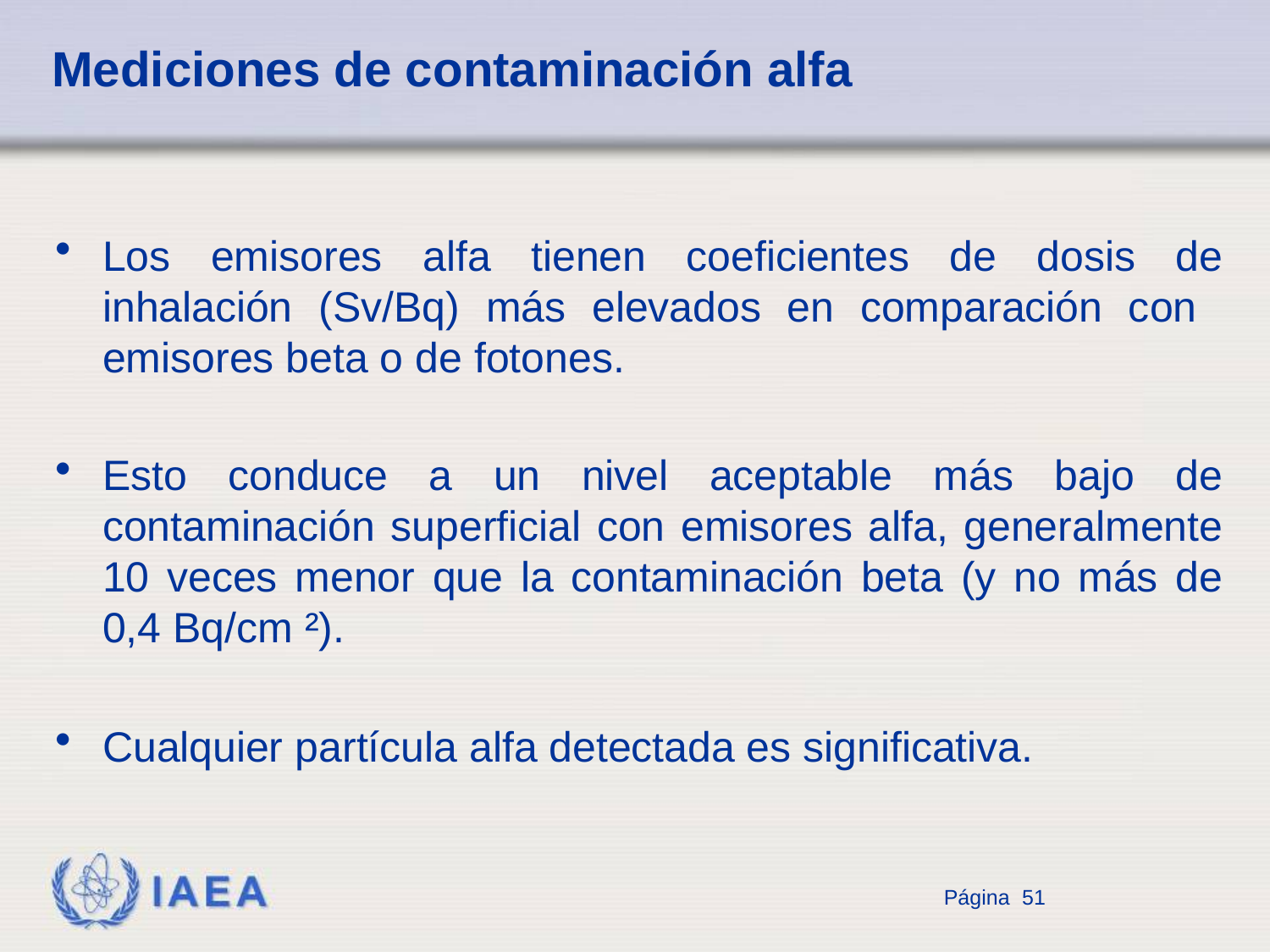

# Mediciones de contaminación alfa
Los emisores alfa tienen coeficientes de dosis de inhalación (Sv/Bq) más elevados en comparación con  emisores beta o de fotones.

Esto conduce a un nivel aceptable más bajo de contaminación superficial con emisores alfa, generalmente 10 veces menor que la contaminación beta (y no más de 0,4 Bq/cm ²).

Cualquier partícula alfa detectada es significativa.